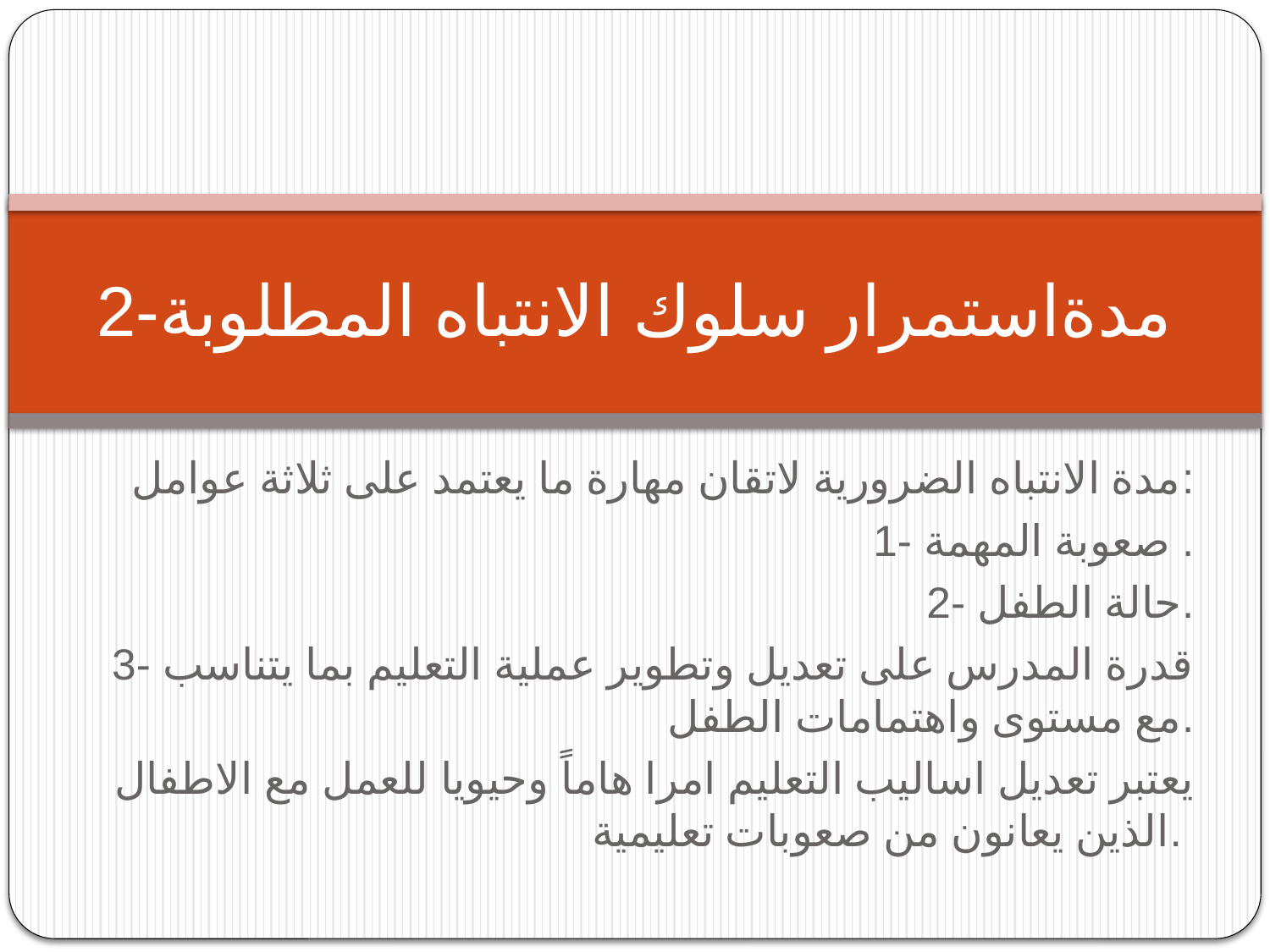

# 2-مدةاستمرار سلوك الانتباه المطلوبة
مدة الانتباه الضرورية لاتقان مهارة ما يعتمد على ثلاثة عوامل:
1- صعوبة المهمة .
2- حالة الطفل.
3- قدرة المدرس على تعديل وتطوير عملية التعليم بما يتناسب مع مستوى واهتمامات الطفل.
يعتبر تعديل اساليب التعليم امرا هاماً وحيويا للعمل مع الاطفال الذين يعانون من صعوبات تعليمية.